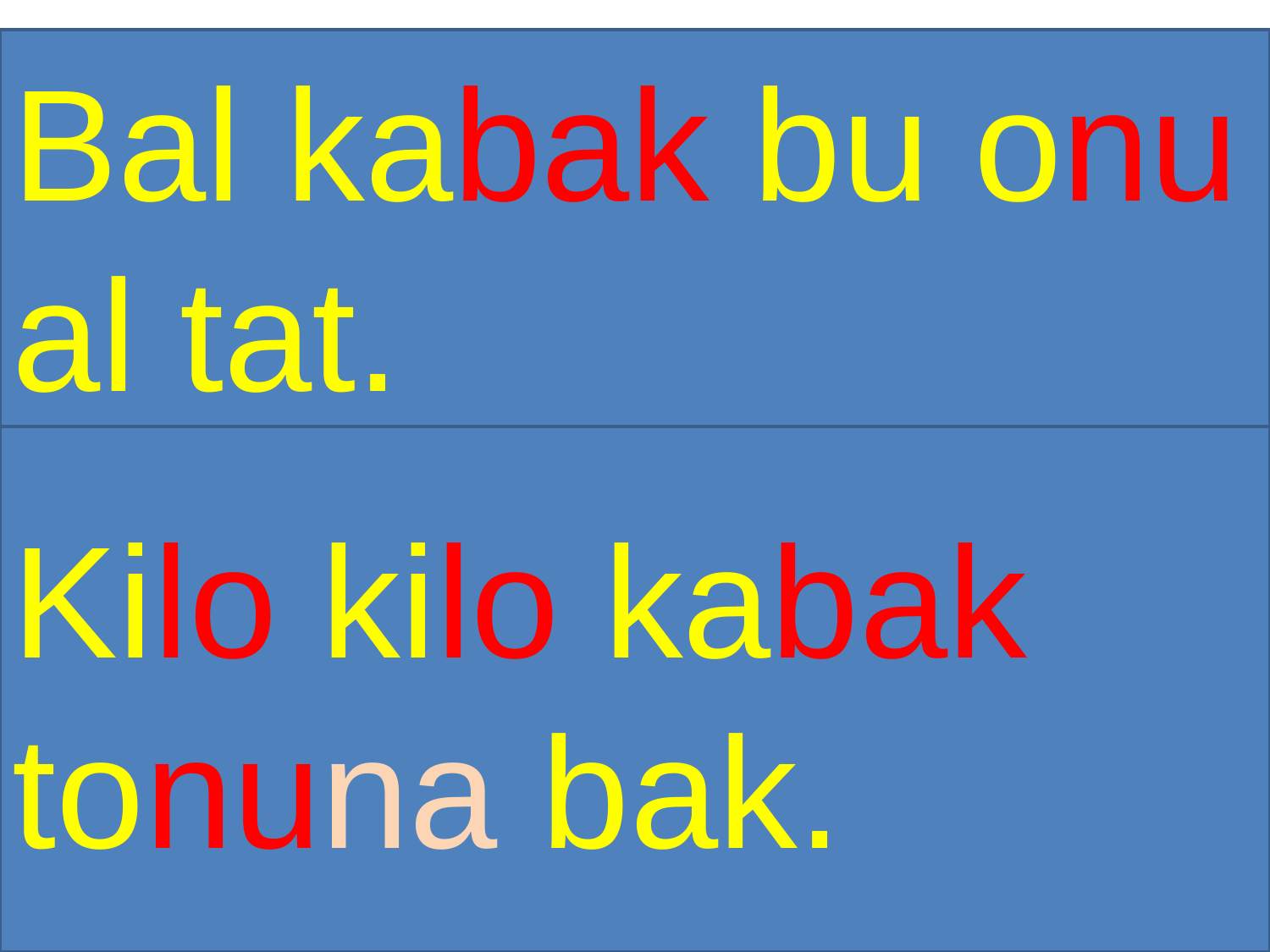

Bal kabak bu onu al tat.
Kilo kilo kabak tonuna bak.